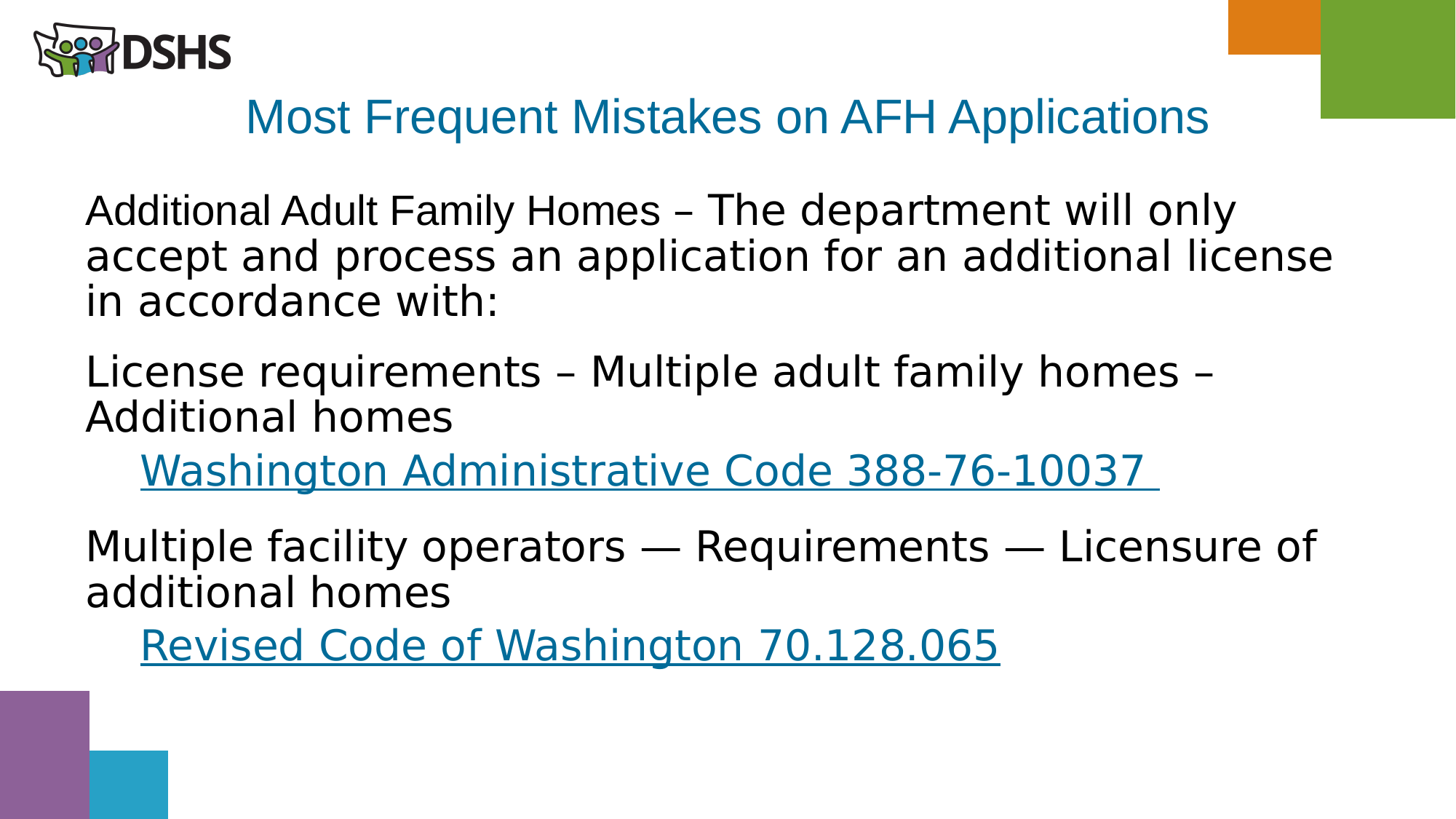

Most Frequent Mistakes on AFH Applications
Additional Adult Family Homes – The department will only accept and process an application for an additional license in accordance with:
License requirements – Multiple adult family homes – Additional homes
Washington Administrative Code 388-76-10037
Multiple facility operators — Requirements — Licensure of additional homes
Revised Code of Washington 70.128.065